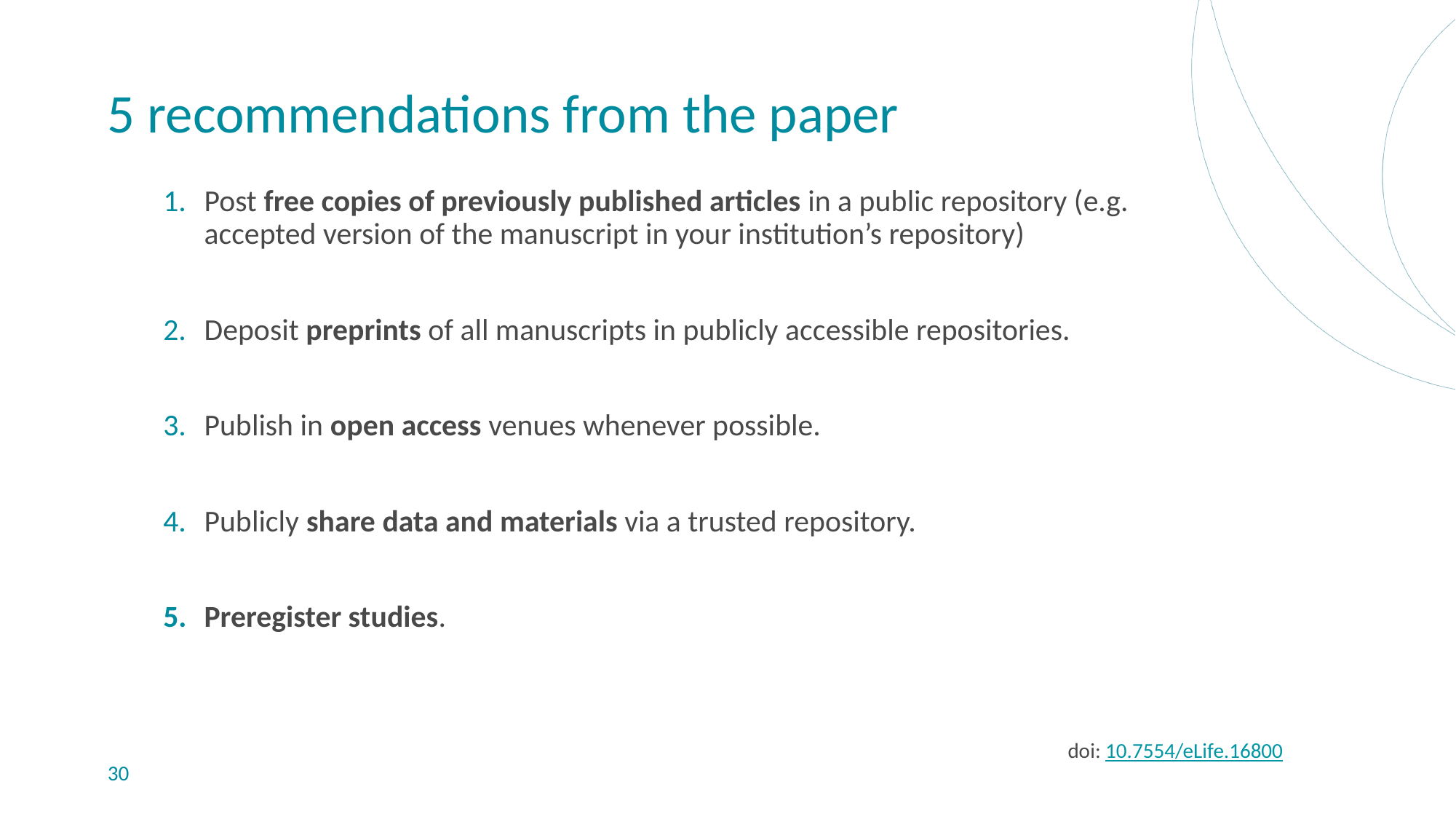

# 5 recommendations from the paper
Post free copies of previously published articles in a public repository (e.g. accepted version of the manuscript in your institution’s repository)

Deposit preprints of all manuscripts in publicly accessible repositories.

Publish in open access venues whenever possible.

Publicly share data and materials via a trusted repository.

Preregister studies.
doi: 10.7554/eLife.16800
30